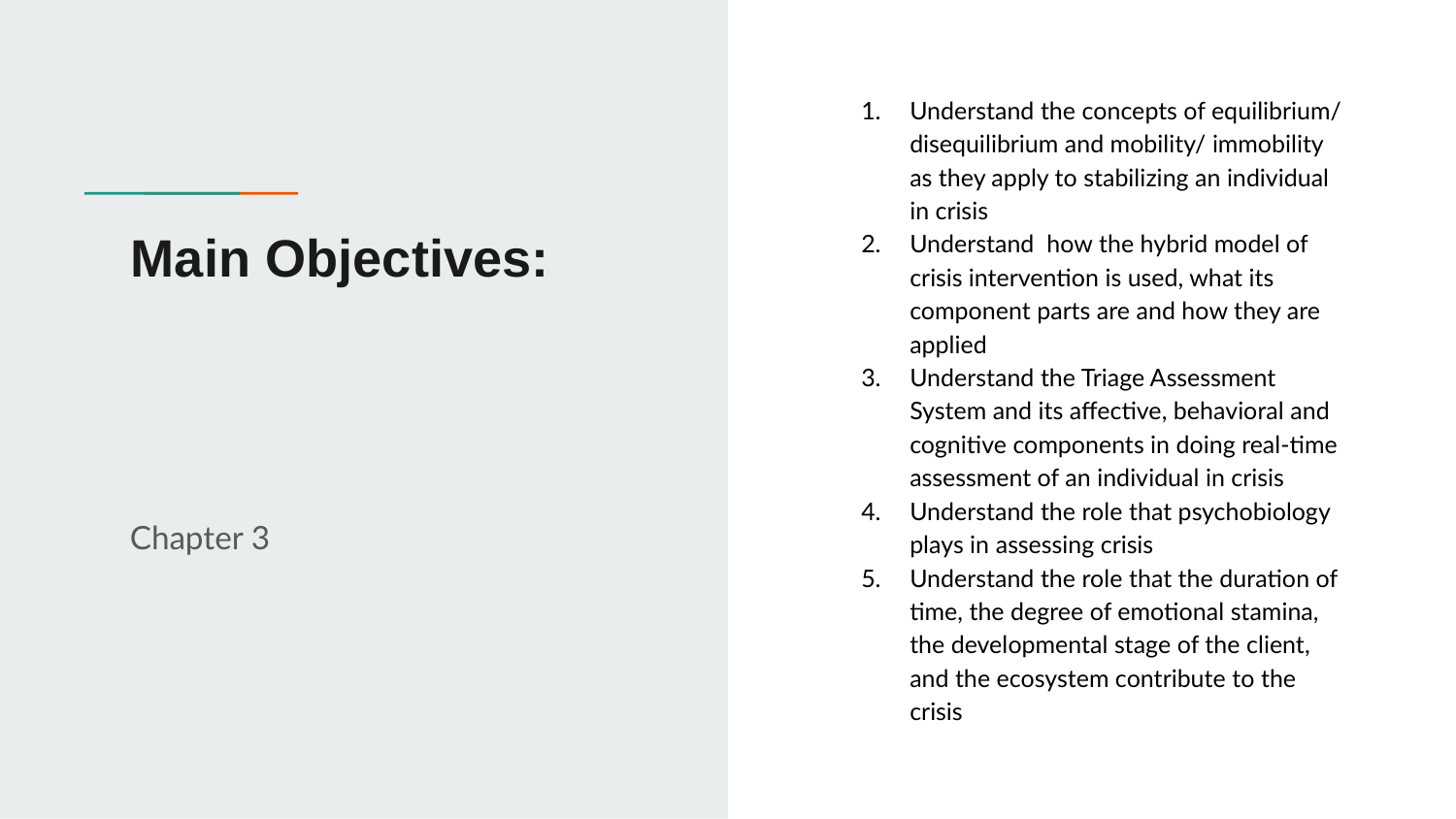

Understand the concepts of equilibrium/ disequilibrium and mobility/ immobility as they apply to stabilizing an individual in crisis
Understand  how the hybrid model of crisis intervention is used, what its component parts are and how they are applied
Understand the Triage Assessment System and its affective, behavioral and cognitive components in doing real-time assessment of an individual in crisis
Understand the role that psychobiology plays in assessing crisis
Understand the role that the duration of time, the degree of emotional stamina, the developmental stage of the client, and the ecosystem contribute to the crisis

# Main Objectives:
Chapter 3